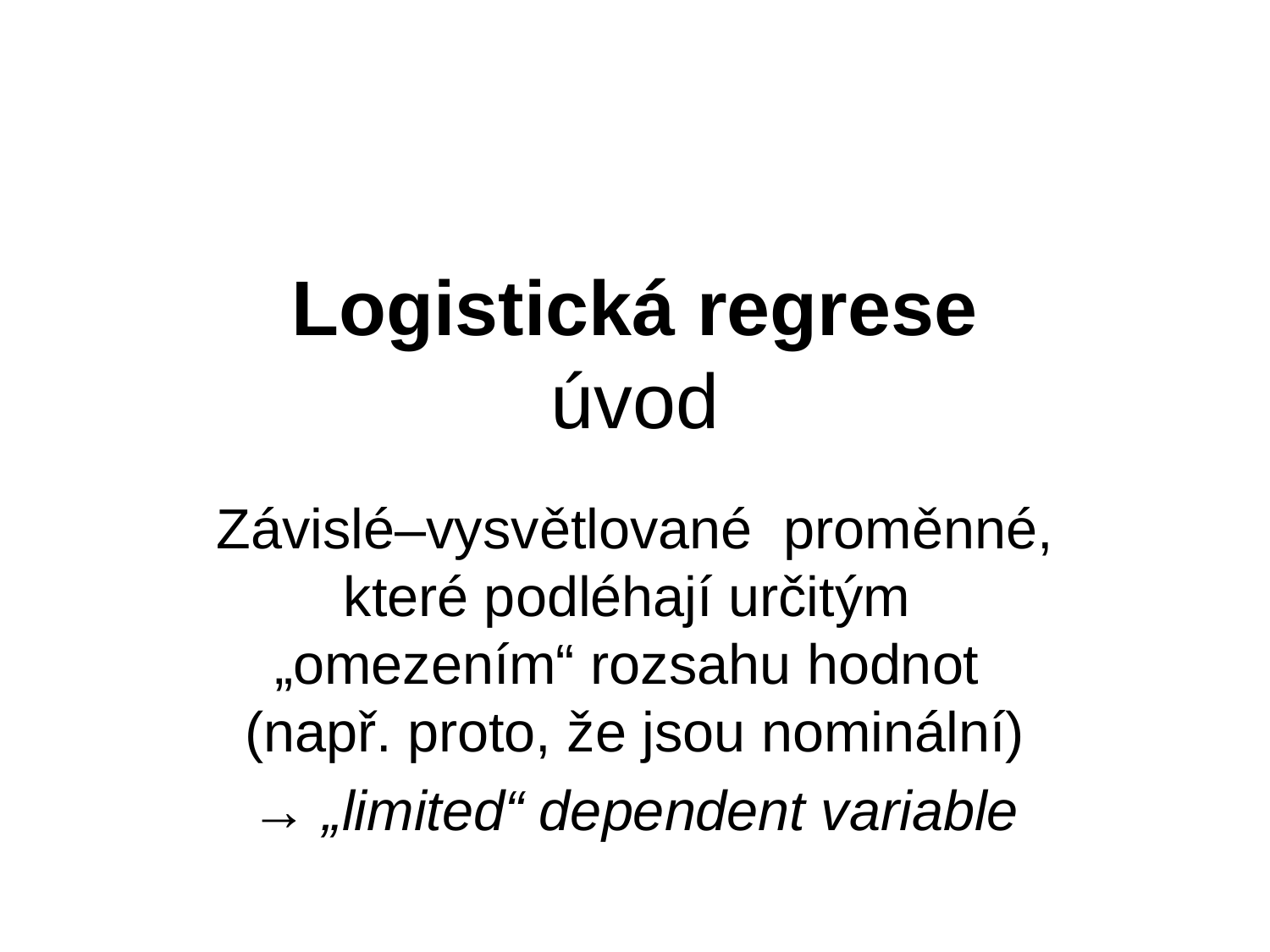

# Logistická regrese úvod
Závislé–vysvětlované  proměnné, které podléhají určitým
„omezením“ rozsahu hodnot
(např. proto, že jsou nominální)
→ „limited“ dependent variable